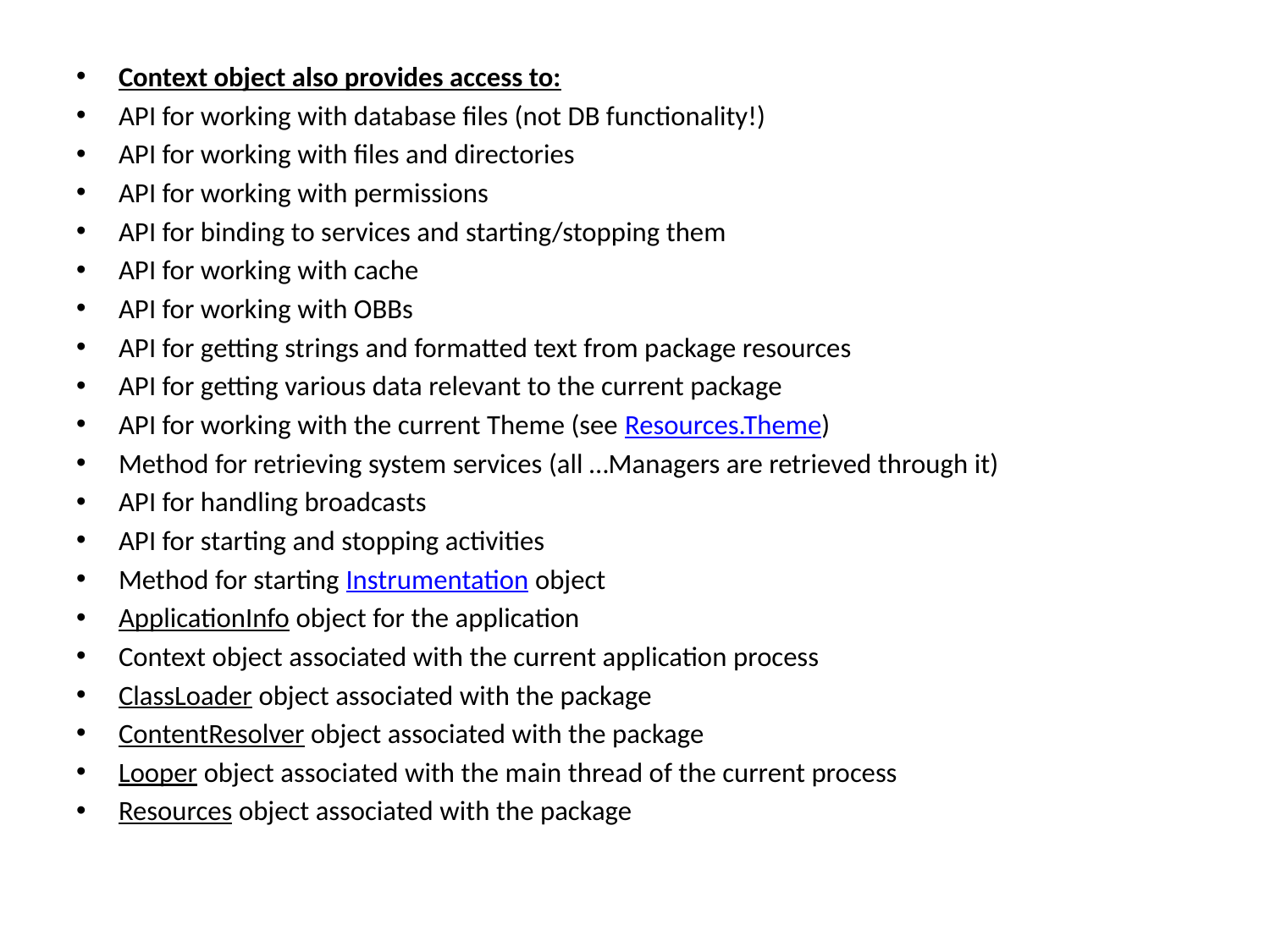

Context object also provides access to:
API for working with database files (not DB functionality!)
API for working with files and directories
API for working with permissions
API for binding to services and starting/stopping them
API for working with cache
API for working with OBBs
API for getting strings and formatted text from package resources
API for getting various data relevant to the current package
API for working with the current Theme (see Resources.Theme)
Method for retrieving system services (all …Managers are retrieved through it)
API for handling broadcasts
API for starting and stopping activities
Method for starting Instrumentation object
ApplicationInfo object for the application
Context object associated with the current application process
ClassLoader object associated with the package
ContentResolver object associated with the package
Looper object associated with the main thread of the current process
Resources object associated with the package